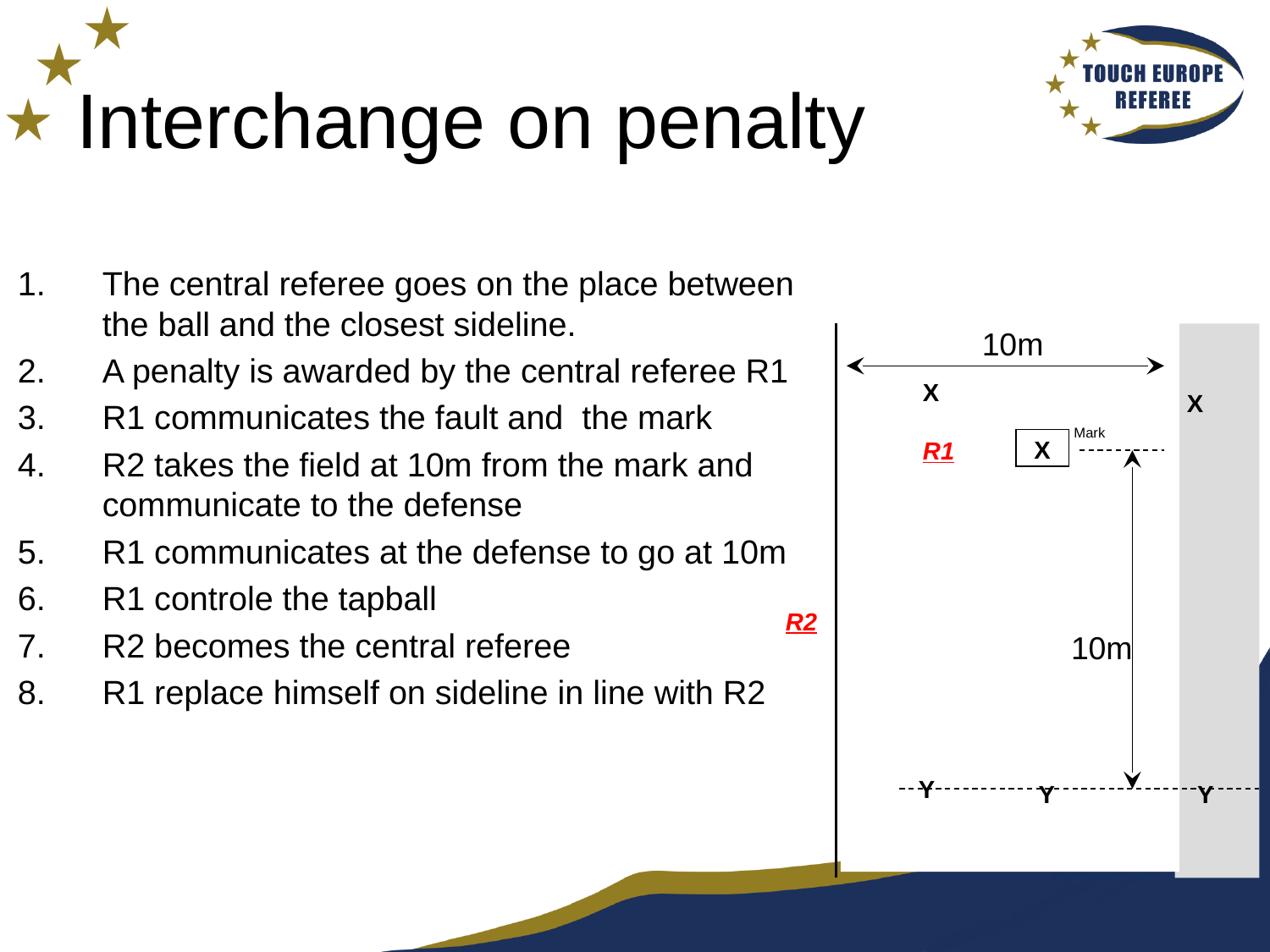

# Interchange on penalty
The central referee goes on the place between the ball and the closest sideline.
A penalty is awarded by the central referee R1
R1 communicates the fault and  the mark
R2 takes the field at 10m from the mark and communicate to the defense
R1 communicates at the defense to go at 10m
R1 controle the tapball
R2 becomes the central referee
R1 replace himself on sideline in line with R2

10m

X
X
Mark
R1
X
R2
10m
Y
Y
Y